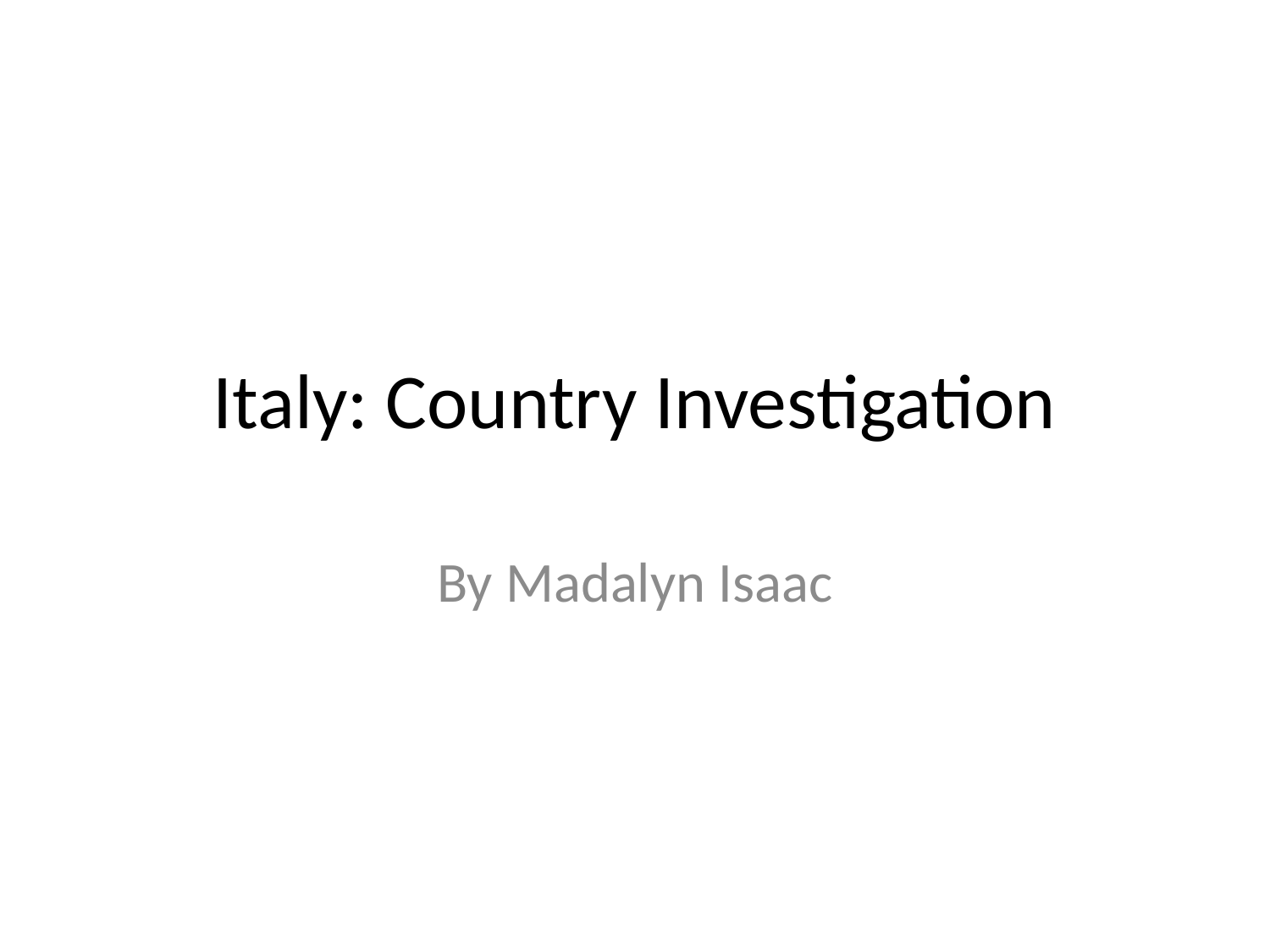

# Italy: Country Investigation
By Madalyn Isaac